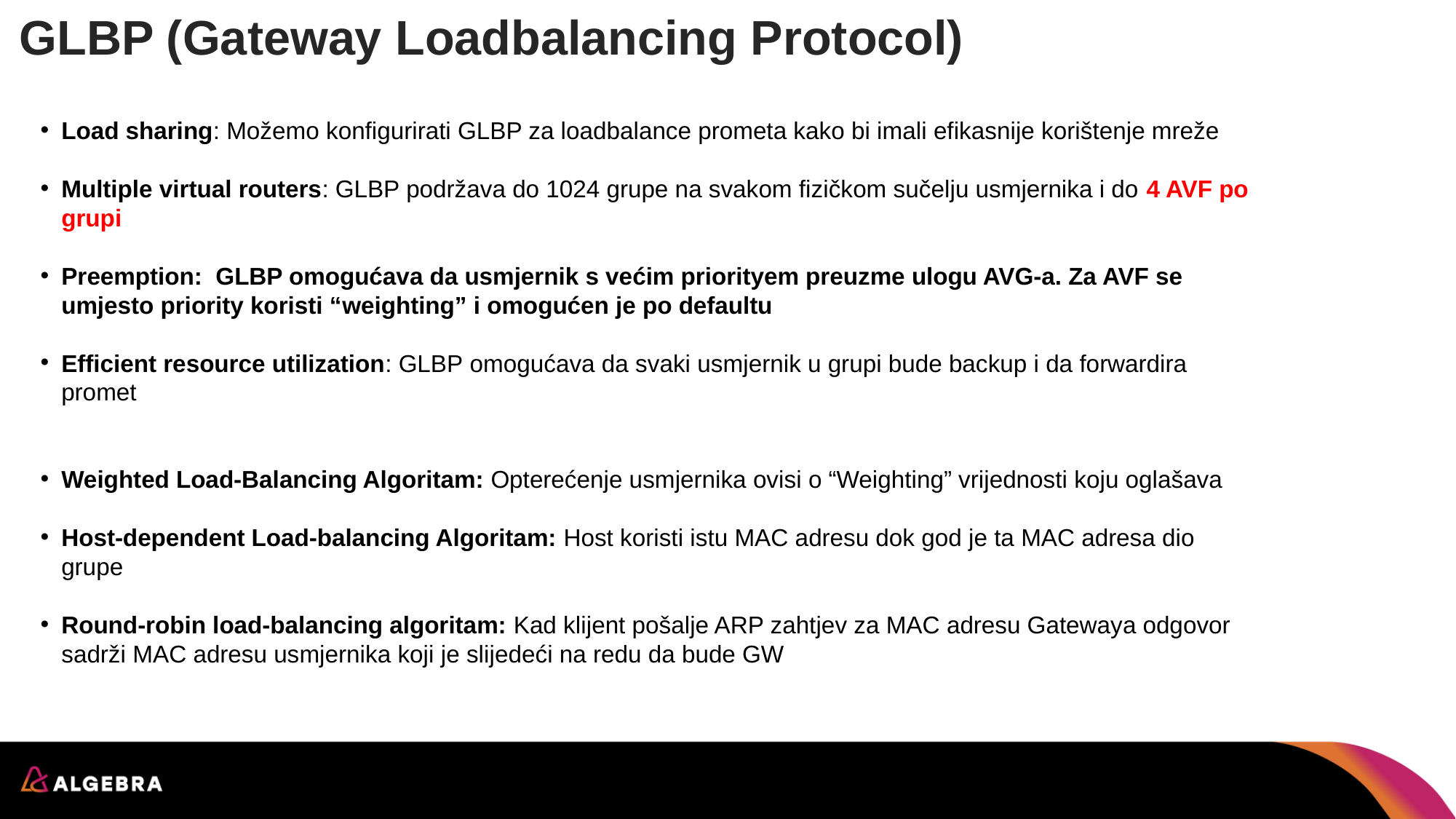

# GLBP (Gateway Loadbalancing Protocol)
Load sharing: Možemo konfigurirati GLBP za loadbalance prometa kako bi imali efikasnije korištenje mreže

Multiple virtual routers: GLBP podržava do 1024 grupe na svakom fizičkom sučelju usmjernika i do 4 AVF po grupi

Preemption:  GLBP omogućava da usmjernik s većim priorityem preuzme ulogu AVG-a. Za AVF se umjesto priority koristi “weighting” i omogućen je po defaultu

Efficient resource utilization: GLBP omogućava da svaki usmjernik u grupi bude backup i da forwardira promet

Weighted Load-Balancing Algoritam: Opterećenje usmjernika ovisi o “Weighting” vrijednosti koju oglašava

Host-dependent Load-balancing Algoritam: Host koristi istu MAC adresu dok god je ta MAC adresa dio grupe

Round-robin load-balancing algoritam: Kad klijent pošalje ARP zahtjev za MAC adresu Gatewaya odgovor sadrži MAC adresu usmjernika koji je slijedeći na redu da bude GW